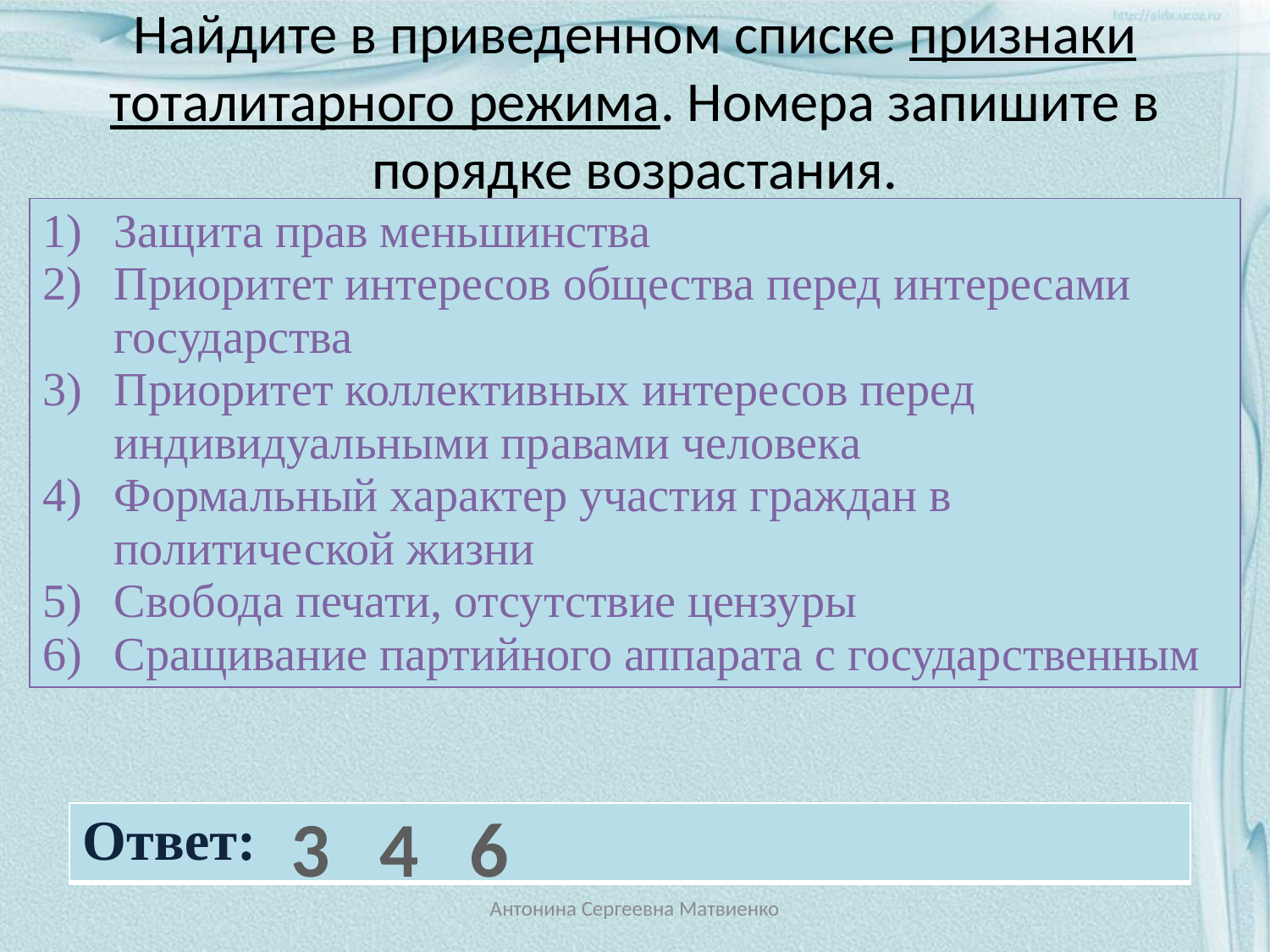

# Найдите в приведенном списке признаки тоталитарного режима. Номера запишите в порядке возрастания.
| Защита прав меньшинства Приоритет интересов общества перед интересами государства Приоритет коллективных интересов перед индивидуальными правами человека Формальный характер участия граждан в политической жизни Свобода печати, отсутствие цензуры Сращивание партийного аппарата с государственным |
| --- |
3
4
6

| Ответ: |
| --- |
Антонина Сергеевна Матвиенко